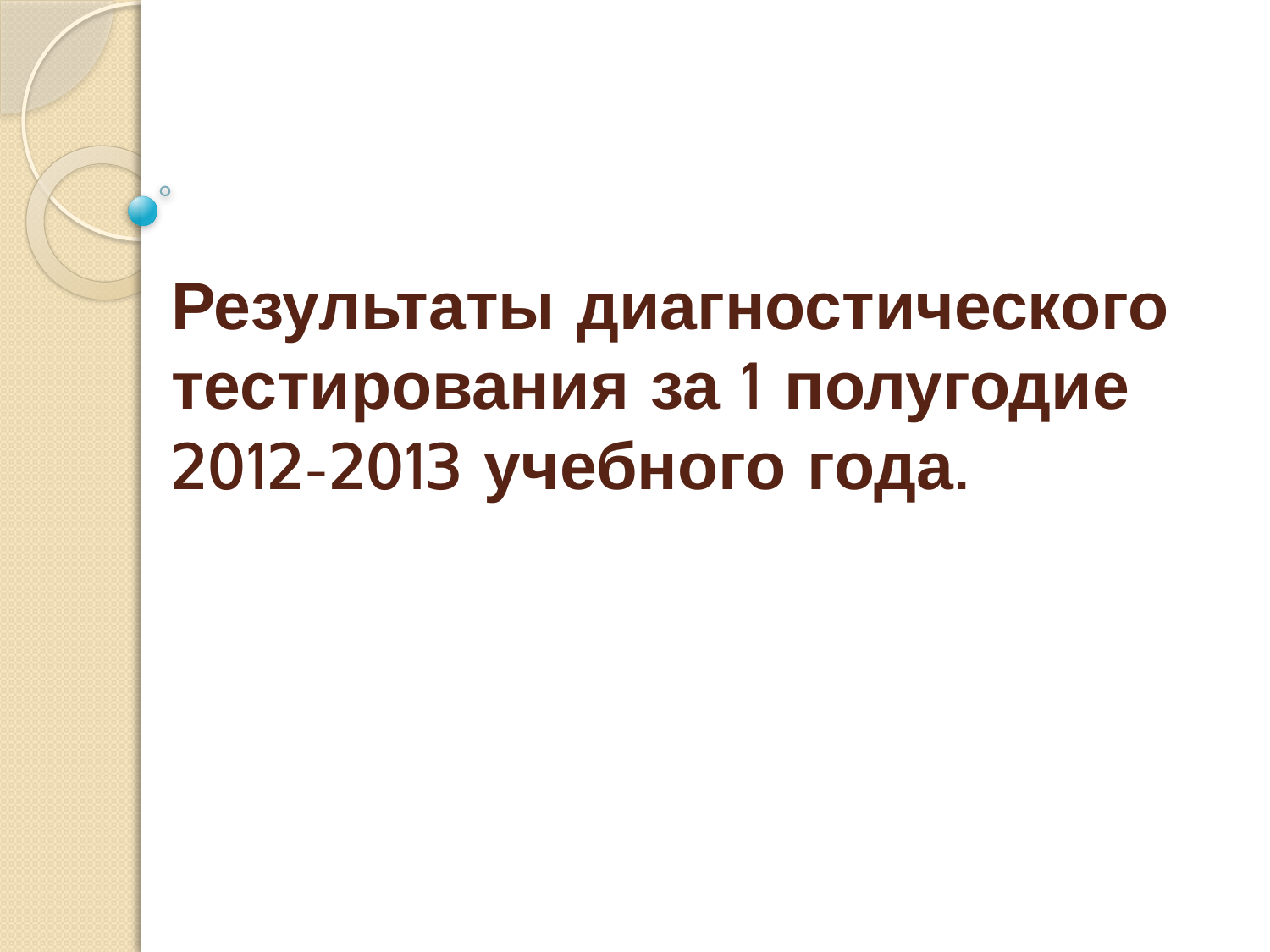

# Результаты диагностического тестирования за 1 полугодие 2012-2013 учебного года.